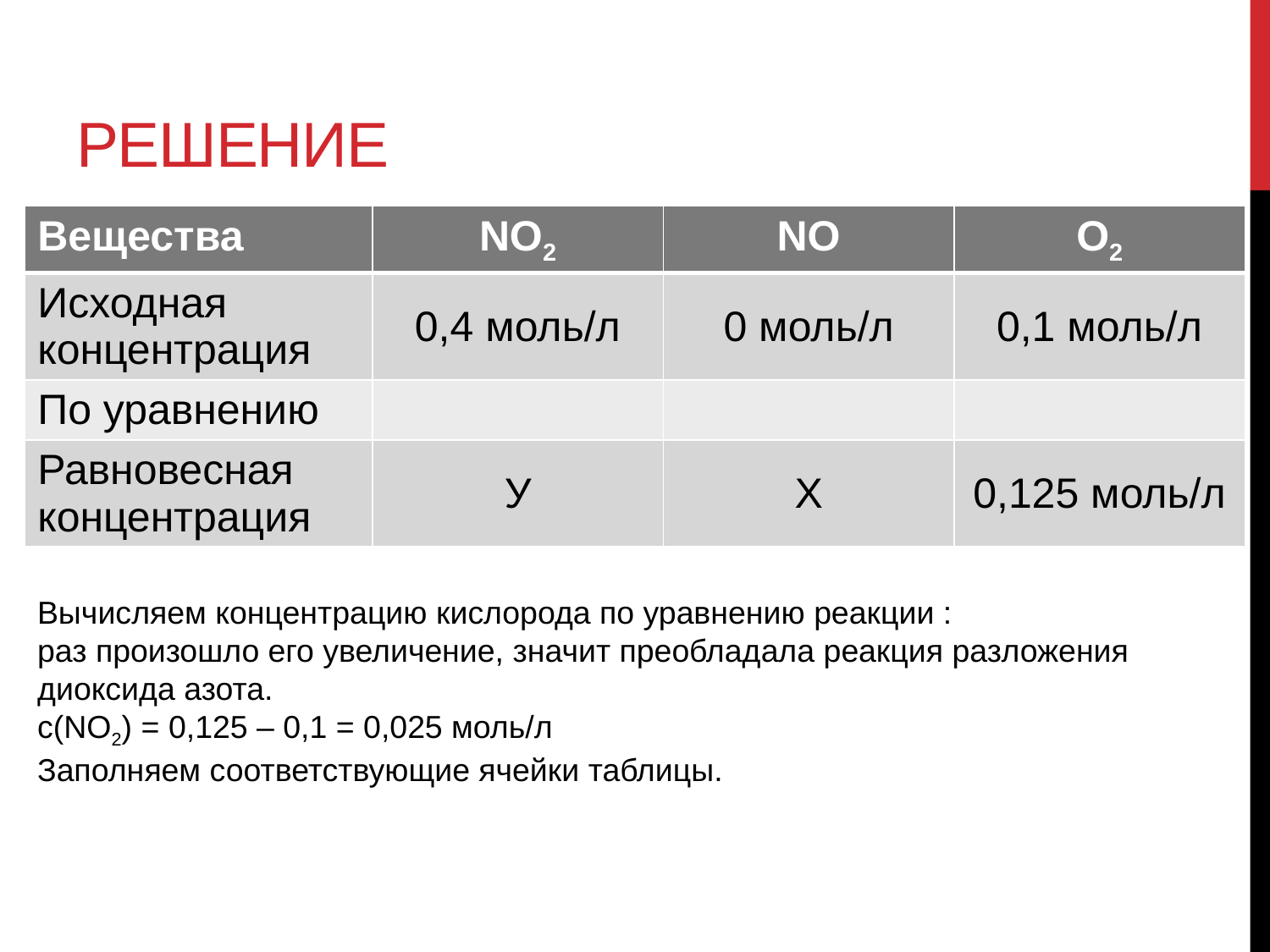

# решение
| Вещества | NO2 | NO | O2 |
| --- | --- | --- | --- |
| Исходная концентрация | 0,4 моль/л | 0 моль/л | 0,1 моль/л |
| По уравнению |  |  |  |
| Равновесная концентрация | У | Х | 0,125 моль/л |
Вычисляем концентрацию кислорода по уравнению реакции :
раз произошло его увеличение, значит преобладала реакция разложения диоксида азота.
с(NO2) = 0,125 – 0,1 = 0,025 моль/л
Заполняем соответствующие ячейки таблицы.